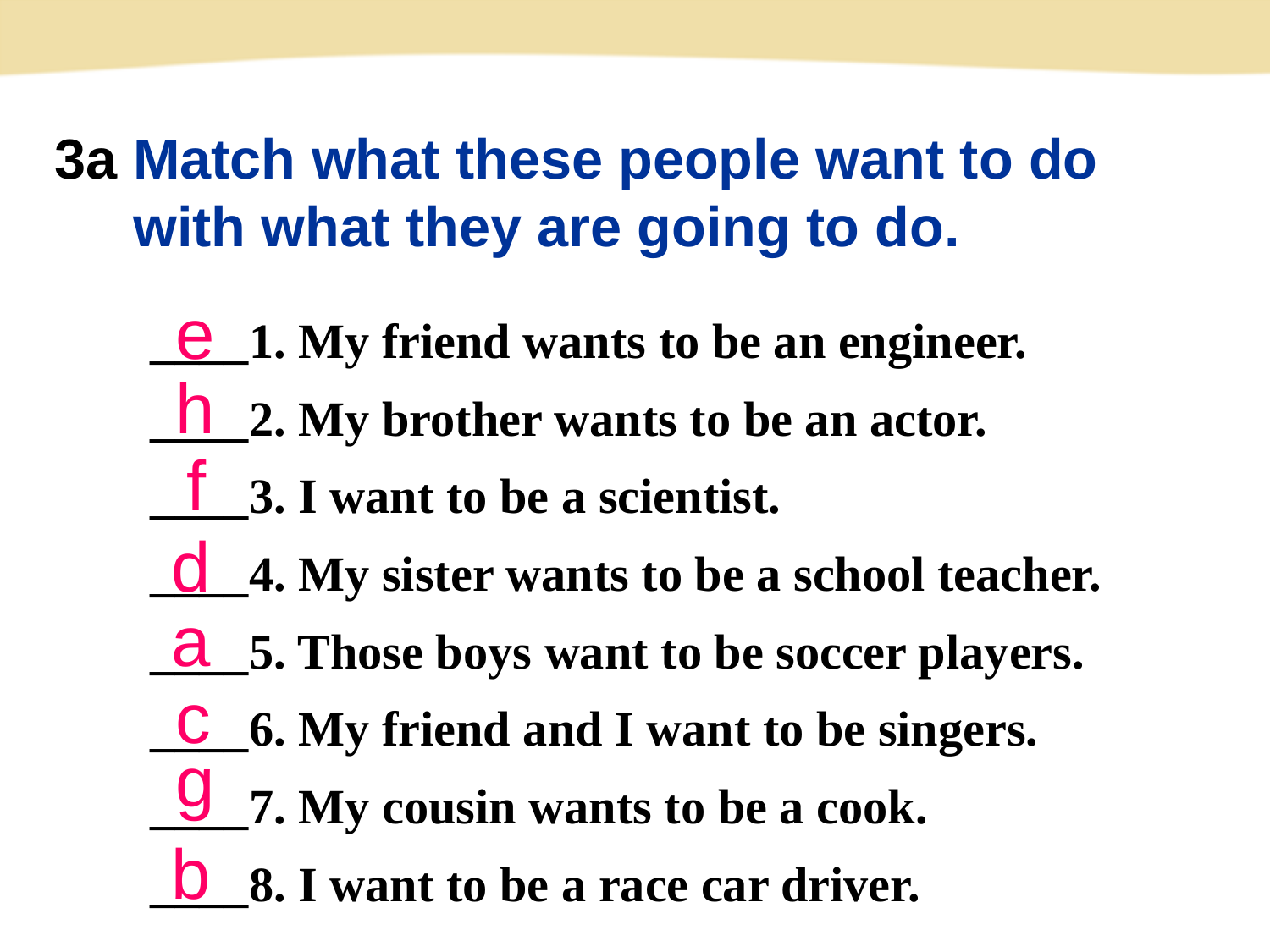

3a Match what these people want to do
     with what they are going to do.

e
____1. My friend wants to be an engineer.
____2. My brother wants to be an actor.
____3. I want to be a scientist.
____4. My sister wants to be a school teacher.
____5. Those boys want to be soccer players.
____6. My friend and I want to be singers.
____7. My cousin wants to be a cook.
____8. I want to be a race car driver.

h
f
d
a
c
g
b